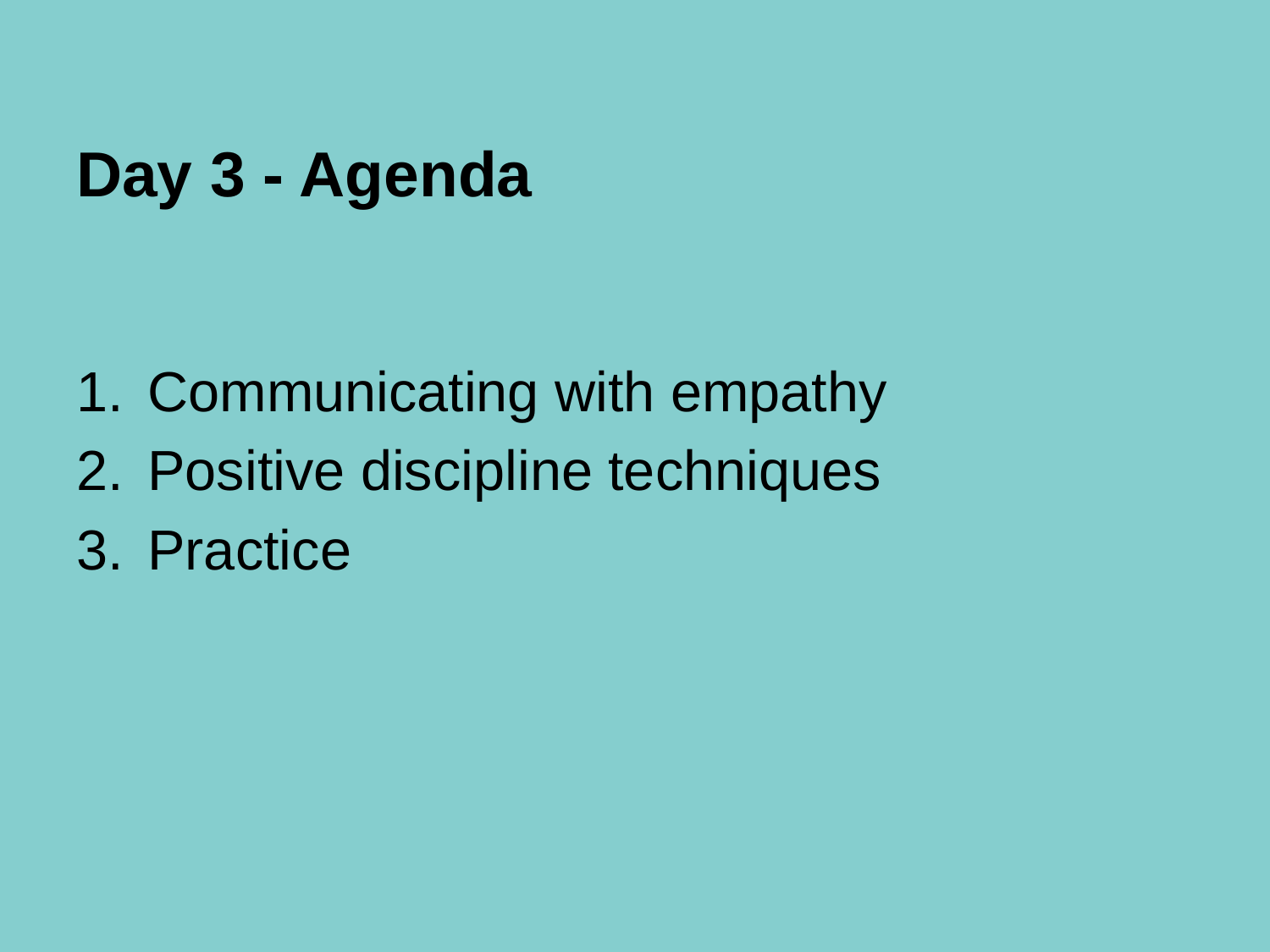

# Day 3 - Agenda
Communicating with empathy
Positive discipline techniques
Practice